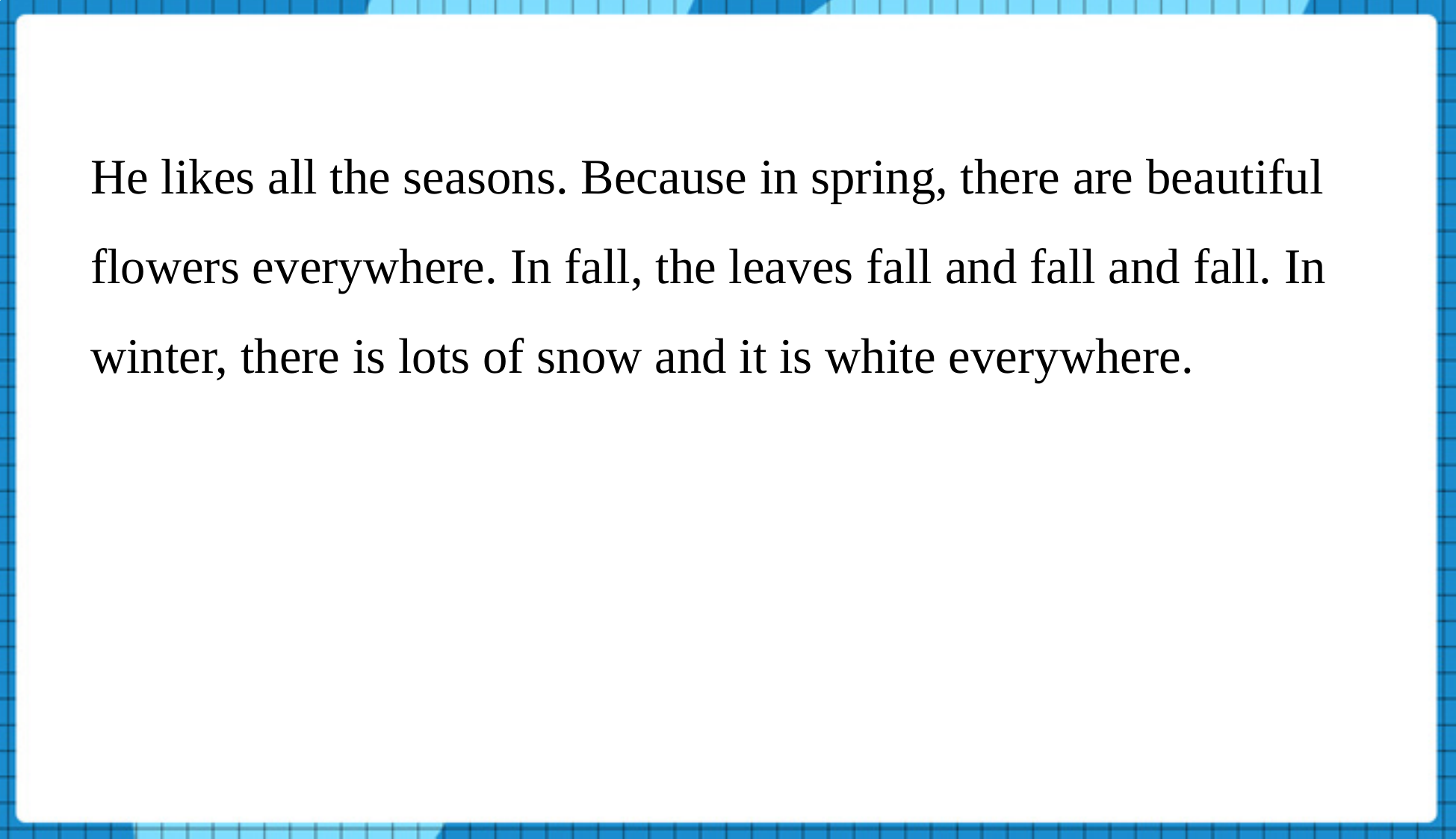

He likes all the seasons. Because in spring, there are beautiful flowers everywhere. In fall, the leaves fall and fall and fall. In winter, there is lots of snow and it is white everywhere.